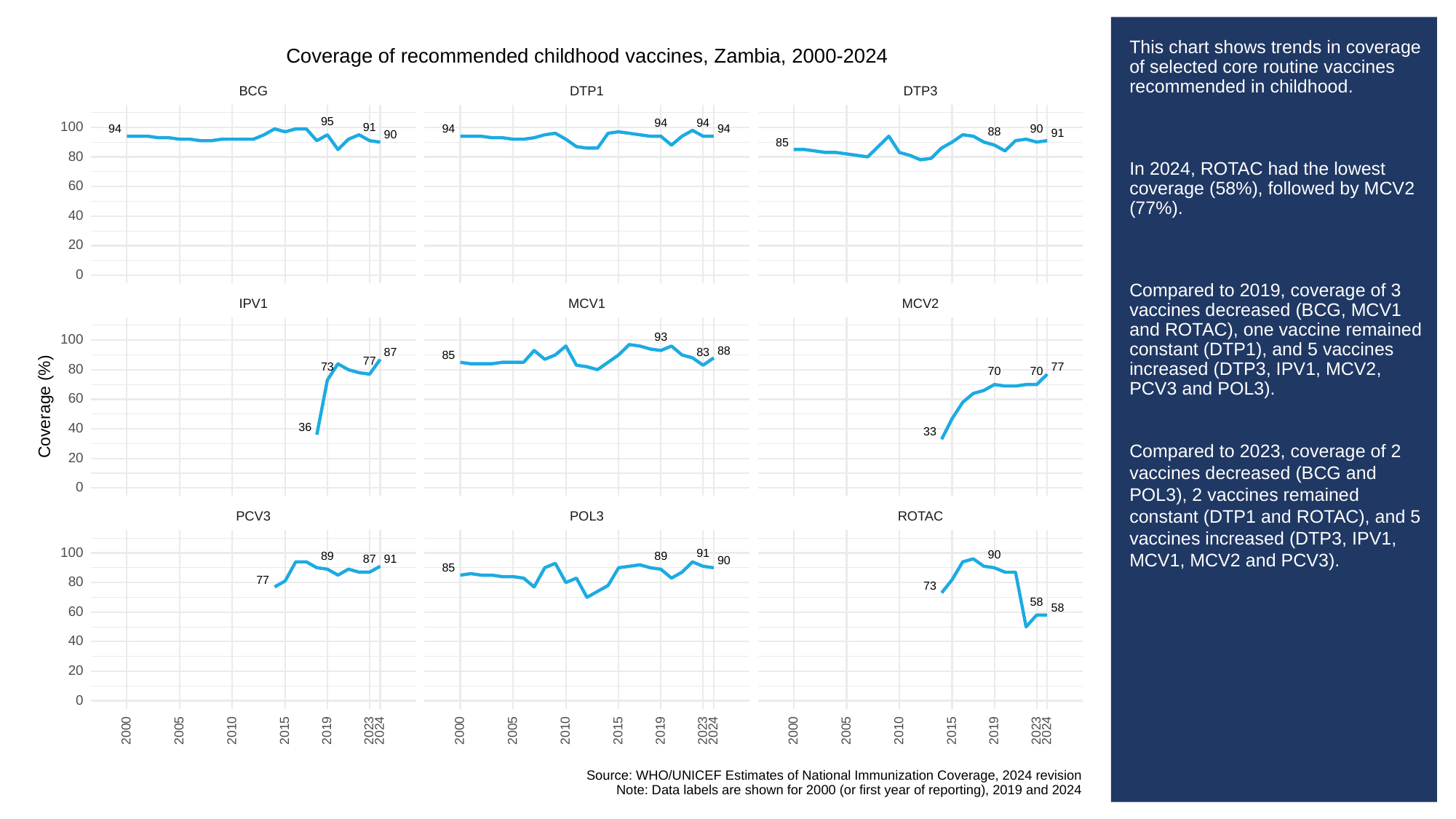

# This chart shows trends in coverage of selected core routine vaccines recommended in childhood.

In 2024, ROTAC had the lowest coverage (58%), followed by MCV2 (77%).

Compared to 2019, coverage of 3 vaccines decreased (BCG, MCV1 and ROTAC), one vaccine remained constant (DTP1), and 5 vaccines increased (DTP3, IPV1, MCV2, PCV3 and POL3).

Compared to 2023, coverage of 2 vaccines decreased (BCG and POL3), 2 vaccines remained constant (DTP1 and ROTAC), and 5 vaccines increased (DTP3, IPV1, MCV1, MCV2 and PCV3).

Coverage of recommended childhood vaccines, Zambia, 2000-2024
BCG
DTP3
DTP1

95
94
94
100
91
94
94
94
90

88

91

90

85

80

60

40

20

0

MCV1
MCV2
IPV1

93
100

88
87
83
85

77

73
77
80
70
70

60
Coverage (%)

36
40
33

20

0

POL3
PCV3
ROTAC

100
91
90
89
89

91
87
90

85

77
80
73

58
58
60

40

20

0

2023
2023
2023
2000
2005
2010
2015
2019
2024
2000
2005
2010
2015
2019
2024
2000
2005
2010
2015
2019
2024
Source: WHO/UNICEF Estimates of National Immunization Coverage, 2024 revision
Note: Data labels are shown for 2000 (or first year of reporting), 2019 and 2024